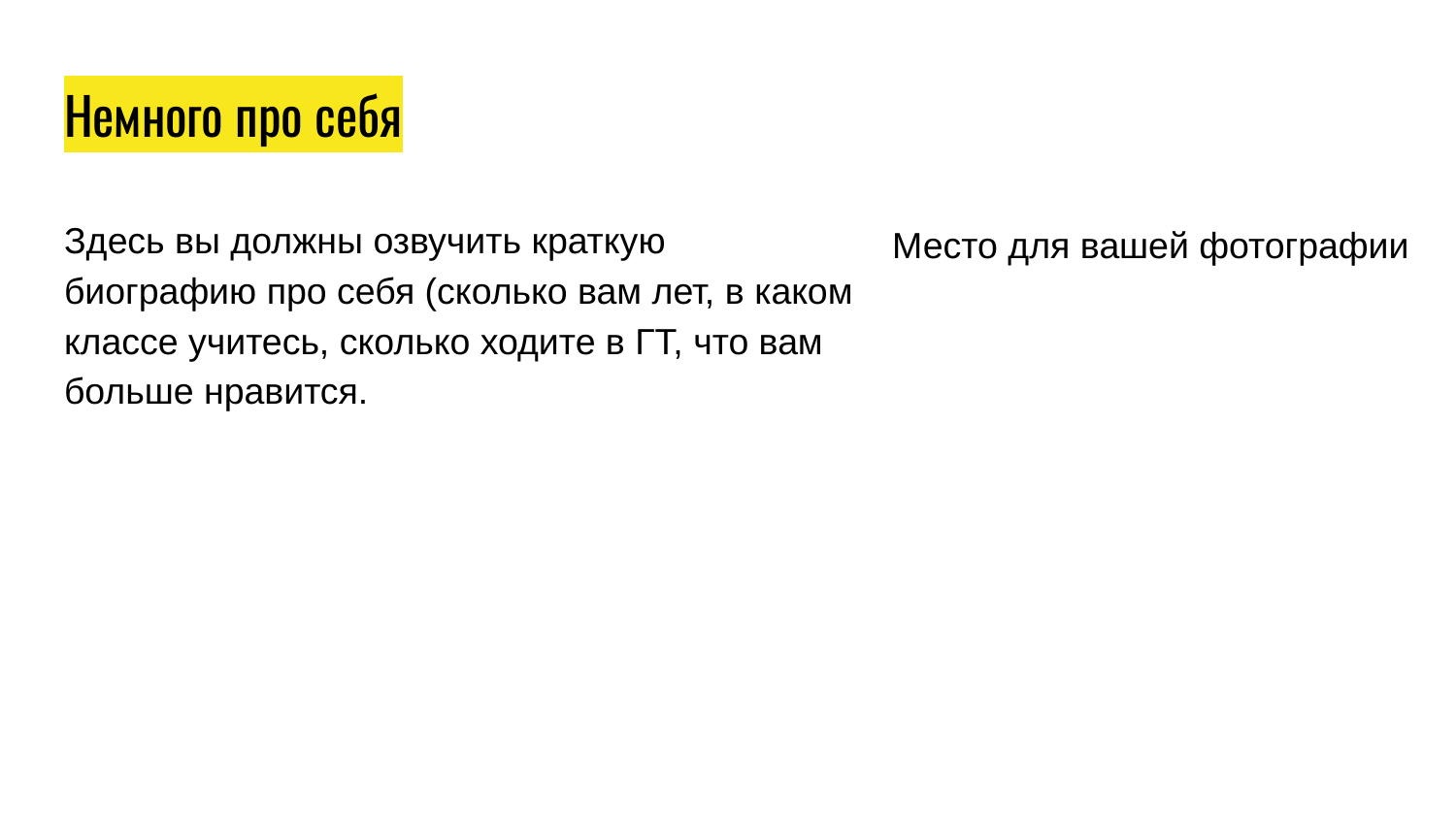

# Немного про себя
Здесь вы должны озвучить краткую биографию про себя (сколько вам лет, в каком классе учитесь, сколько ходите в ГТ, что вам больше нравится.
Место для вашей фотографии